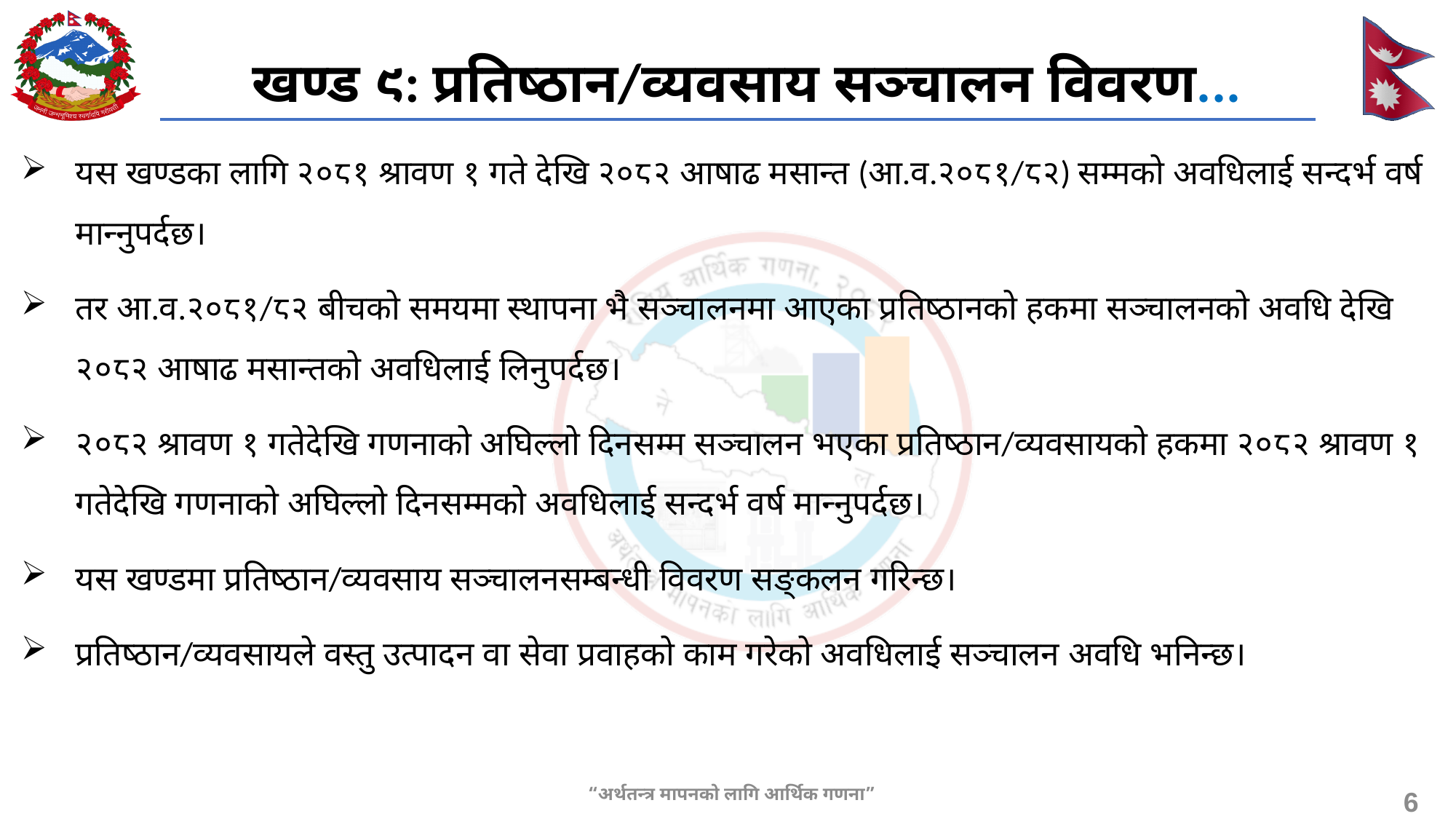

खण्ड ९: प्रतिष्ठान/व्यवसाय सञ्चालन विवरण...
यस खण्डका लागि २०८१ श्रावण १ गते देखि २०८२ आषाढ मसान्त (आ.व.२०८१/८२) सम्मको अवधिलाई सन्दर्भ वर्ष मान्नुपर्दछ।
तर आ.व.२०८१/८२ बीचको समयमा स्थापना भै सञ्चालनमा आएका प्रतिष्ठानको हकमा सञ्चालनको अवधि देखि २०८२ आषाढ मसान्तको अवधिलाई लिनुपर्दछ।
२०८२ श्रावण १ गतेदेखि गणनाको अघिल्लो दिनसम्म सञ्चालन भएका प्रतिष्ठान/व्यवसायको हकमा २०८२ श्रावण १ गतेदेखि गणनाको अघिल्लो दिनसम्मको अवधिलाई सन्दर्भ वर्ष मान्नुपर्दछ।
यस खण्डमा प्रतिष्ठान/व्यवसाय सञ्चालनसम्बन्धी विवरण सङ्कलन गरिन्छ।
प्रतिष्ठान/व्यवसायले वस्तु उत्पादन वा सेवा प्रवाहको काम गरेको अवधिलाई सञ्चालन अवधि भनिन्छ।
6
“अर्थतन्त्र मापनको लागि आर्थिक गणना”